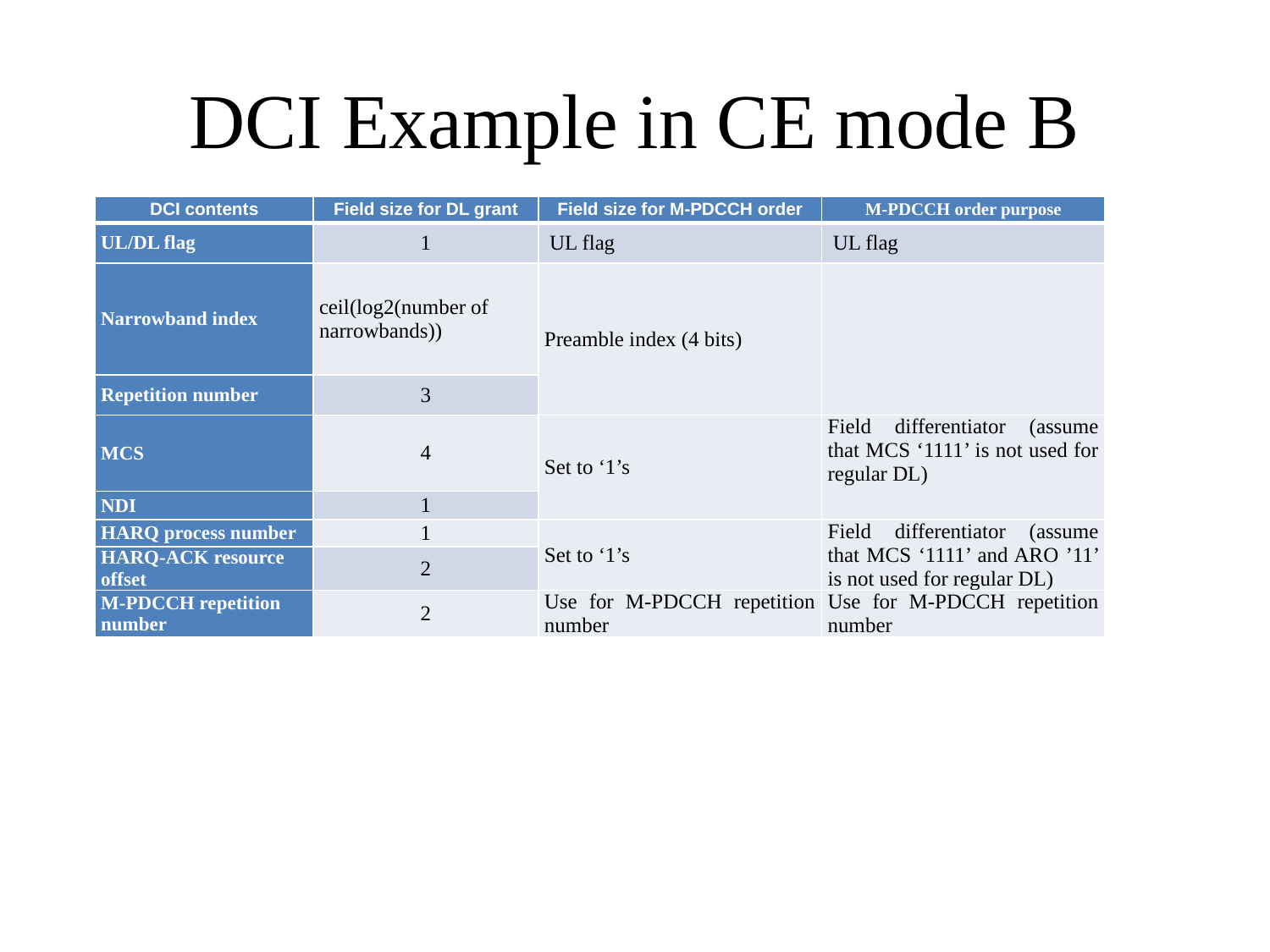

# DCI Example in CE mode B
| DCI contents | Field size for DL grant | Field size for M-PDCCH order | M-PDCCH order purpose |
| --- | --- | --- | --- |
| UL/DL flag | 1 | UL flag | UL flag |
| Narrowband index | ceil(log2(number of narrowbands)) | Preamble index (4 bits) |  |
| Repetition number | 3 |  |  |
| MCS | 4 | Set to ‘1’s | Field differentiator (assume that MCS ‘1111’ is not used for regular DL) |
| NDI | 1 |  |  |
| HARQ process number | 1 | Set to ‘1’s | Field differentiator (assume that MCS ‘1111’ and ARO ’11’ is not used for regular DL) |
| HARQ-ACK resource offset | 2 |  |  |
| M-PDCCH repetition number | 2 | Use for M-PDCCH repetition number | Use for M-PDCCH repetition number |